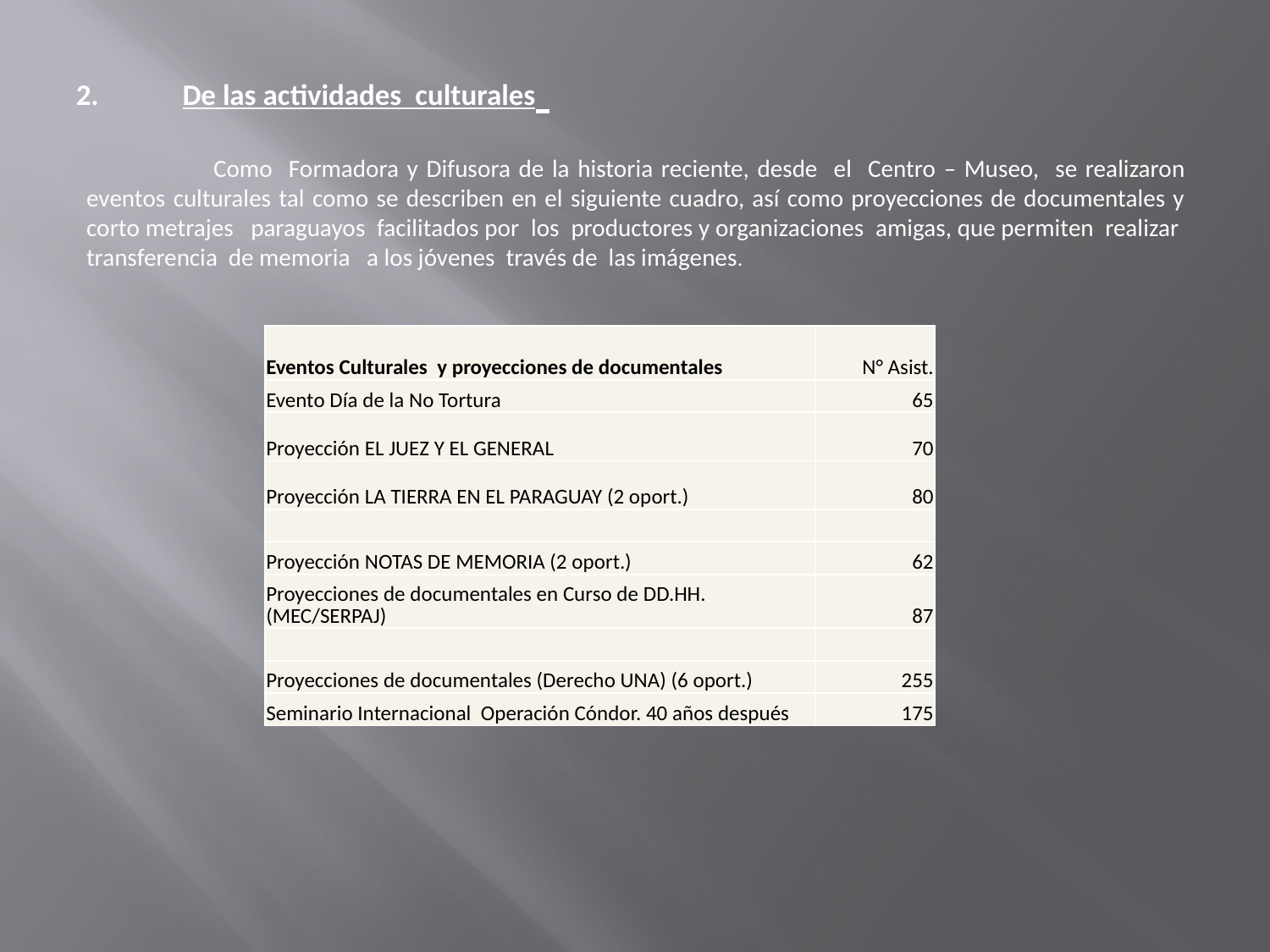

# 2.	De las actividades  culturales
	Como  Formadora y Difusora de la historia reciente, desde  el  Centro – Museo,  se realizaron eventos culturales tal como se describen en el siguiente cuadro, así como proyecciones de documentales y corto metrajes   paraguayos  facilitados por  los  productores y organizaciones  amigas, que permiten  realizar  transferencia  de memoria   a los jóvenes  través de  las imágenes.
| Eventos Culturales y proyecciones de documentales | N° Asist. |
| --- | --- |
| Evento Día de la No Tortura | 65 |
| Proyección EL JUEZ Y EL GENERAL | 70 |
| Proyección LA TIERRA EN EL PARAGUAY (2 oport.) | 80 |
|  |  |
| Proyección NOTAS DE MEMORIA (2 oport.) | 62 |
| Proyecciones de documentales en Curso de DD.HH. (MEC/SERPAJ) | 87 |
|  |  |
| Proyecciones de documentales (Derecho UNA) (6 oport.) | 255 |
| Seminario Internacional Operación Cóndor. 40 años después | 175 |